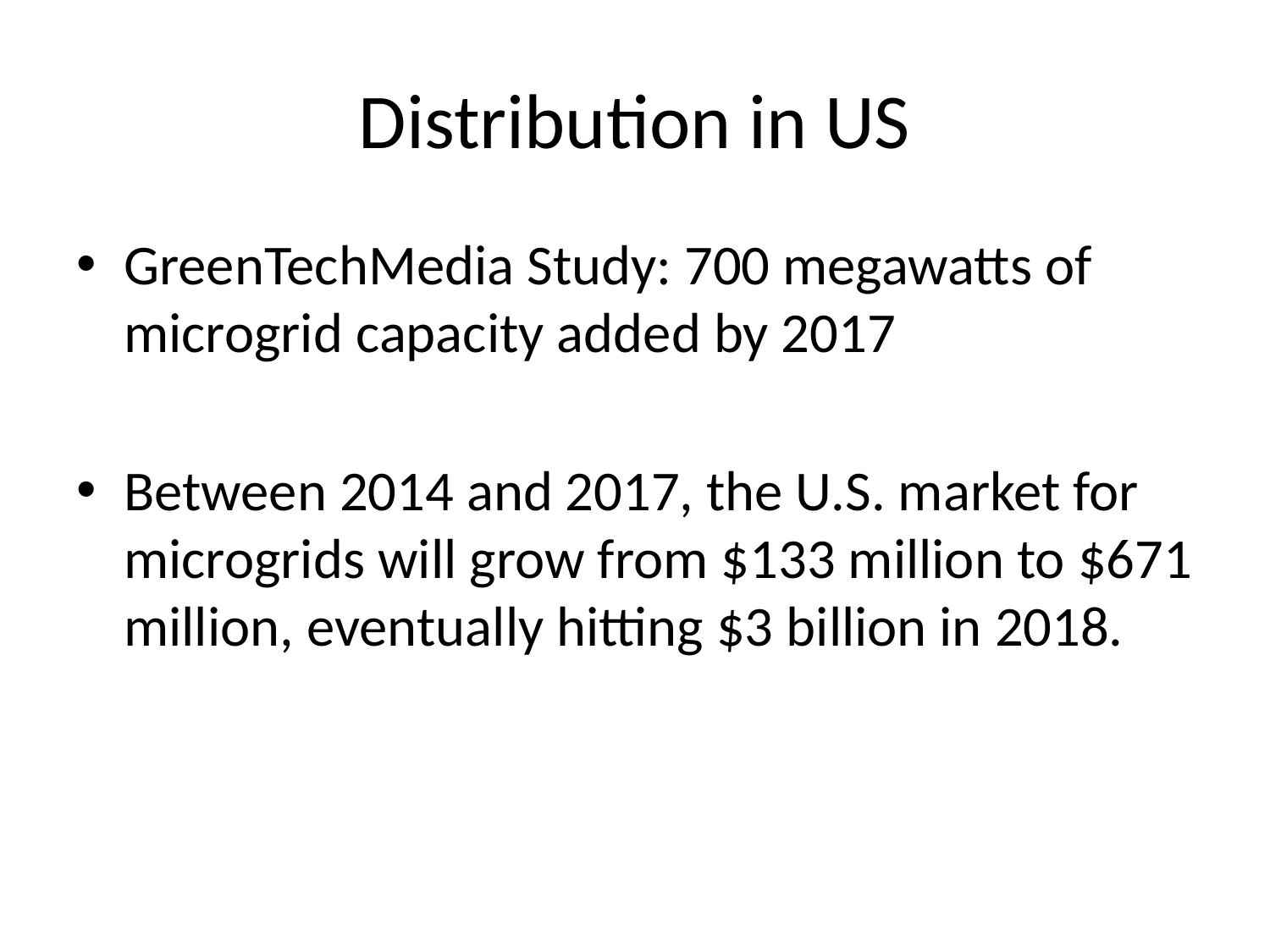

# Distribution in US
GreenTechMedia Study: 700 megawatts of microgrid capacity added by 2017

Between 2014 and 2017, the U.S. market for microgrids will grow from $133 million to $671 million, eventually hitting $3 billion in 2018.